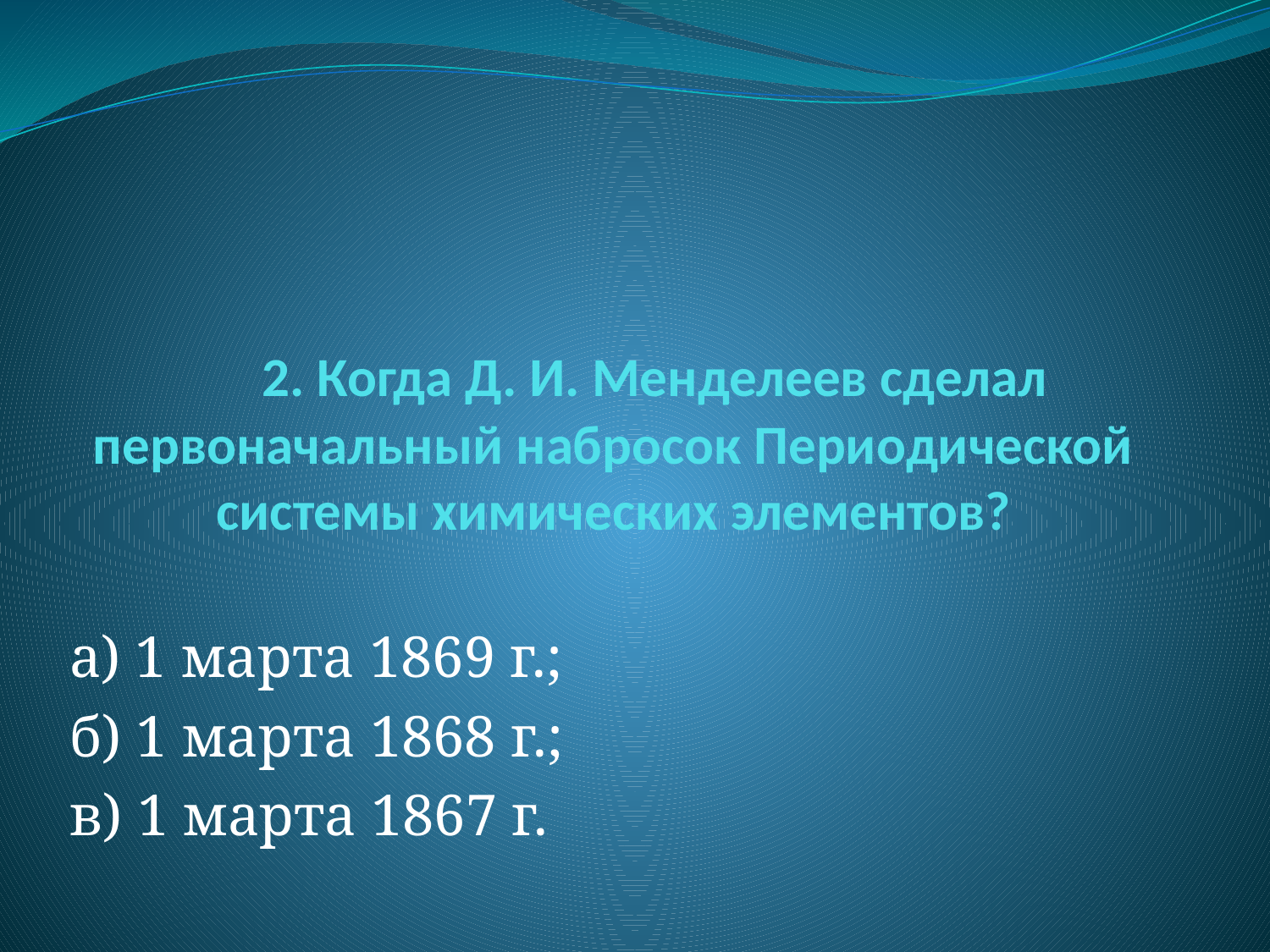

# 2. Когда Д. И. Менделеев сделал первоначальный набросок Периодической системы химических элементов?
а) 1 марта 1869 г.;
б) 1 марта 1868 г.;
в) 1 марта 1867 г.